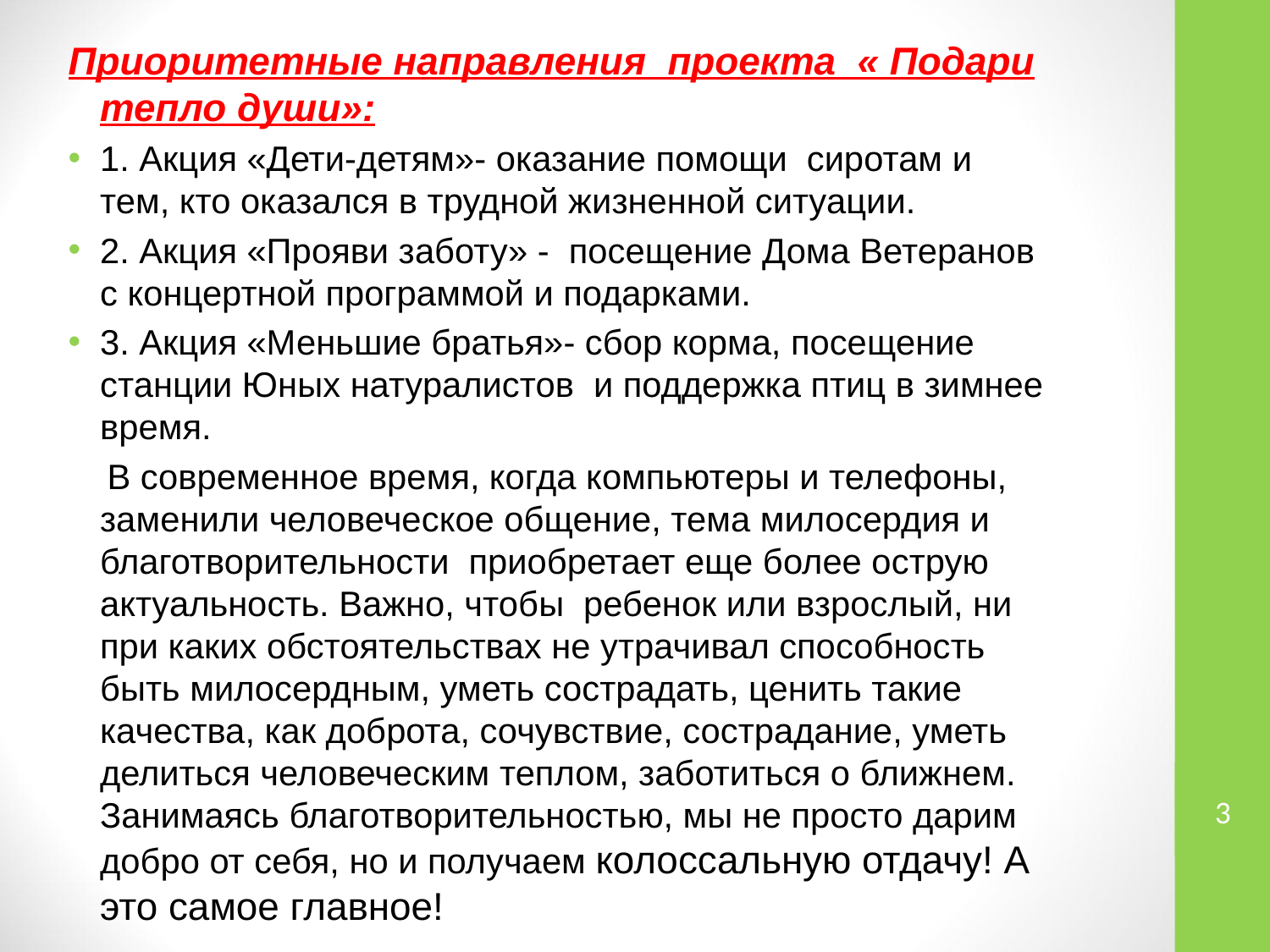

Приоритетные направления  проекта  « Подари тепло души»:
1. Акция «Дети-детям»- оказание помощи  сиротам и  тем, кто оказался в трудной жизненной ситуации.
2. Акция «Прояви заботу» -  посещение Дома Ветеранов с концертной программой и подарками.
3. Акция «Меньшие братья»- сбор корма, посещение  станции Юных натуралистов  и поддержка птиц в зимнее время.
    В современное время, когда компьютеры и телефоны, заменили человеческое общение, тема милосердия и благотворительности  приобретает еще более острую актуальность. Важно, чтобы  ребенок или взрослый, ни при каких обстоятельствах не утрачивал способность быть милосердным, уметь сострадать, ценить такие качества, как доброта, сочувствие, сострадание, уметь делиться человеческим теплом, заботиться о ближнем. Занимаясь благотворительностью, мы не просто дарим добро от себя, но и получаем колоссальную отдачу! А это самое главное!

3